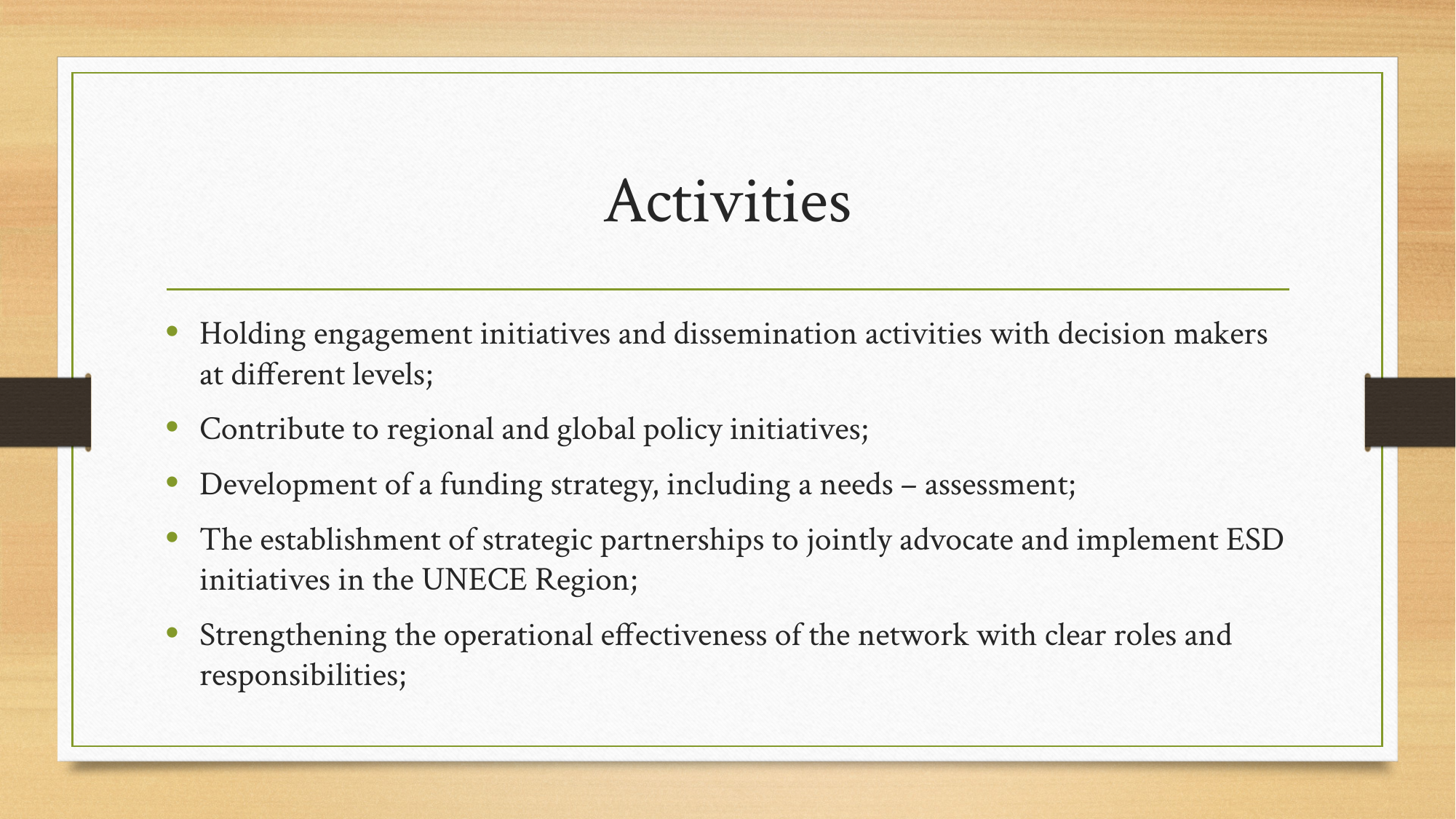

# Activities
Holding engagement initiatives and dissemination activities with decision makers at different levels;
Contribute to regional and global policy initiatives;
Development of a funding strategy, including a needs – assessment;
The establishment of strategic partnerships to jointly advocate and implement ESD initiatives in the UNECE Region;
Strengthening the operational effectiveness of the network with clear roles and responsibilities;